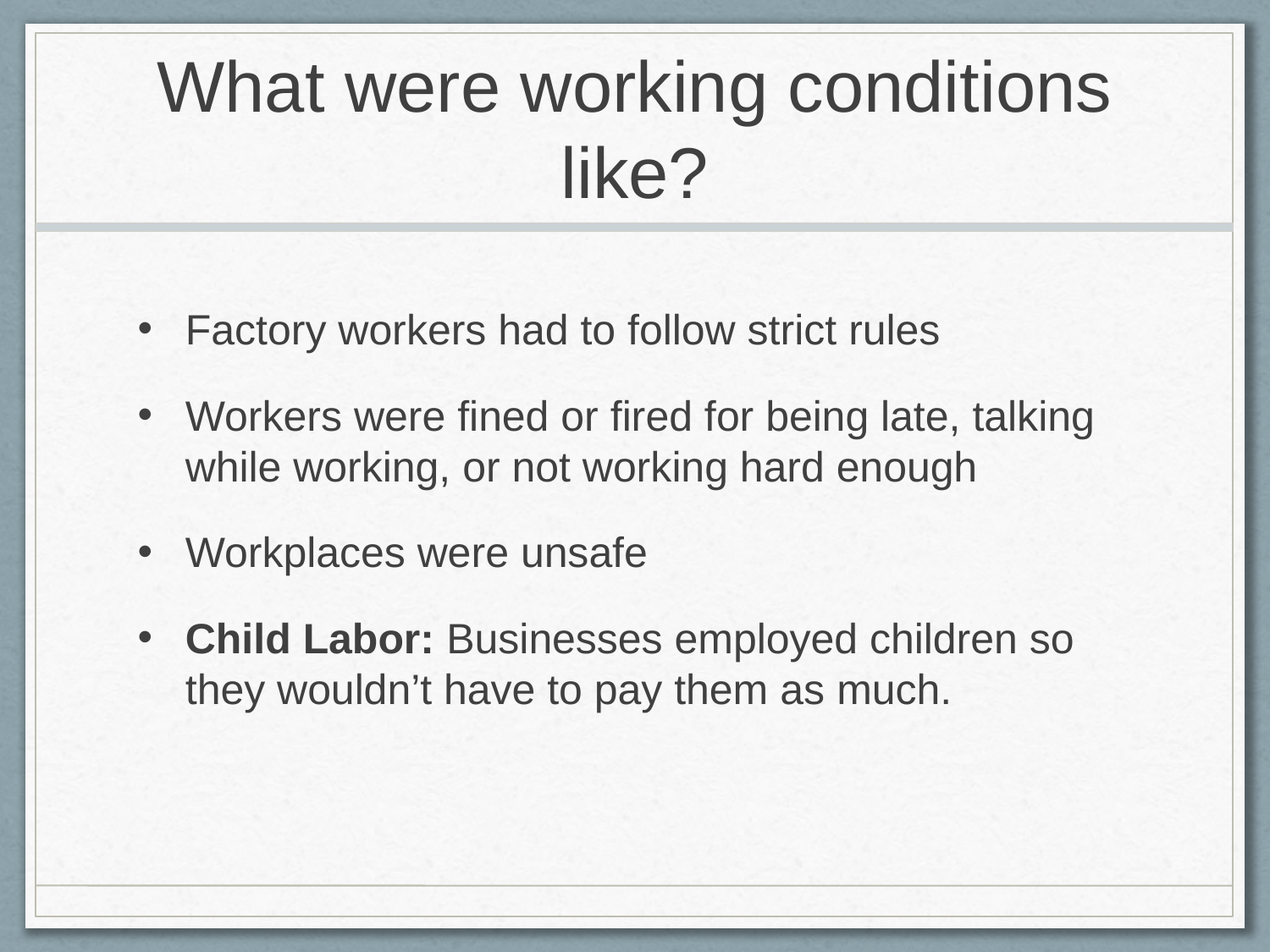

# What were working conditions like?
Factory workers had to follow strict rules
Workers were fined or fired for being late, talking while working, or not working hard enough
Workplaces were unsafe
Child Labor: Businesses employed children so they wouldn’t have to pay them as much.